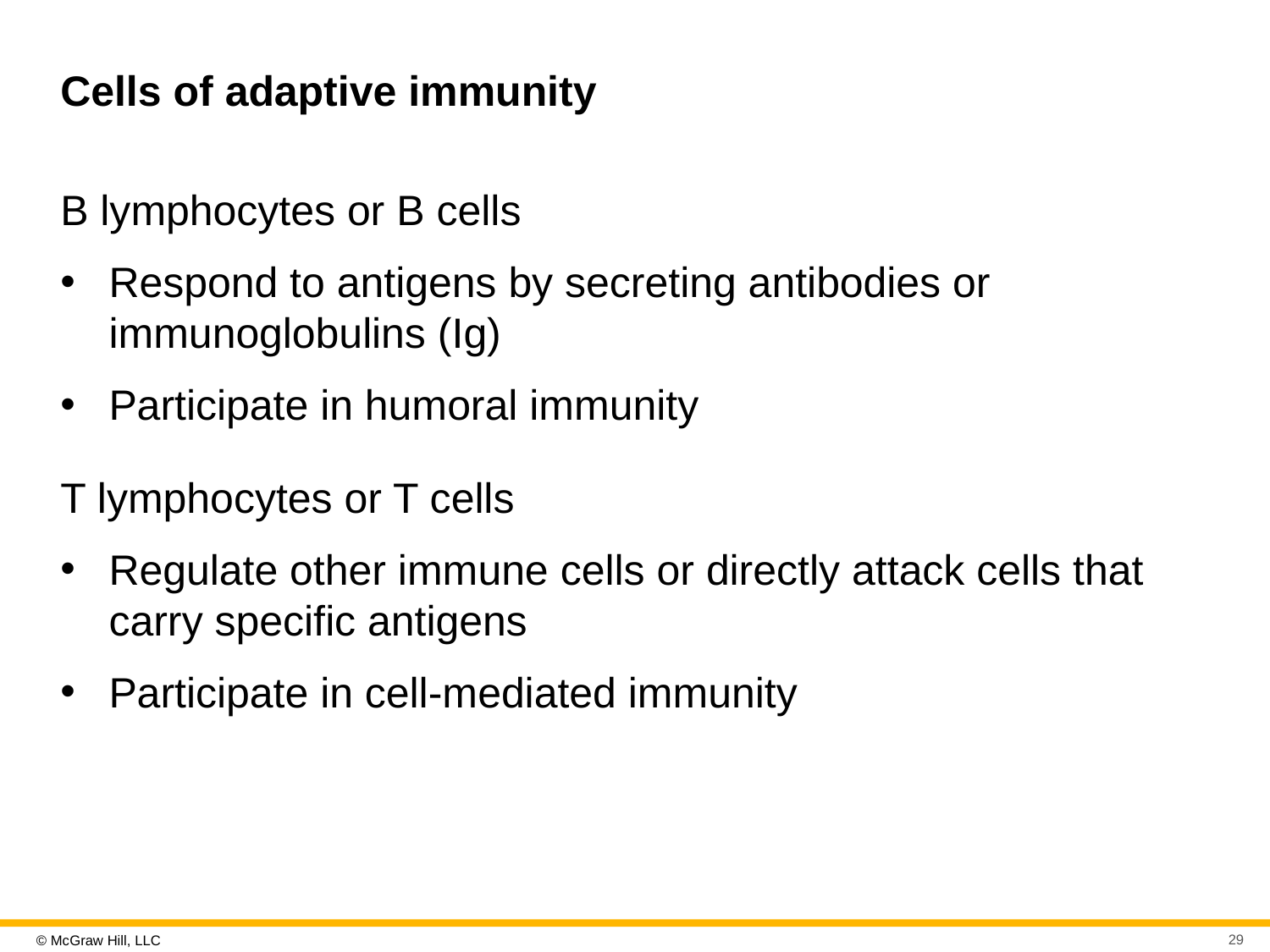

# Cells of adaptive immunity
B lymphocytes or B cells
Respond to antigens by secreting antibodies or immunoglobulins (Ig)
Participate in humoral immunity
T lymphocytes or T cells
Regulate other immune cells or directly attack cells that carry specific antigens
Participate in cell-mediated immunity
29